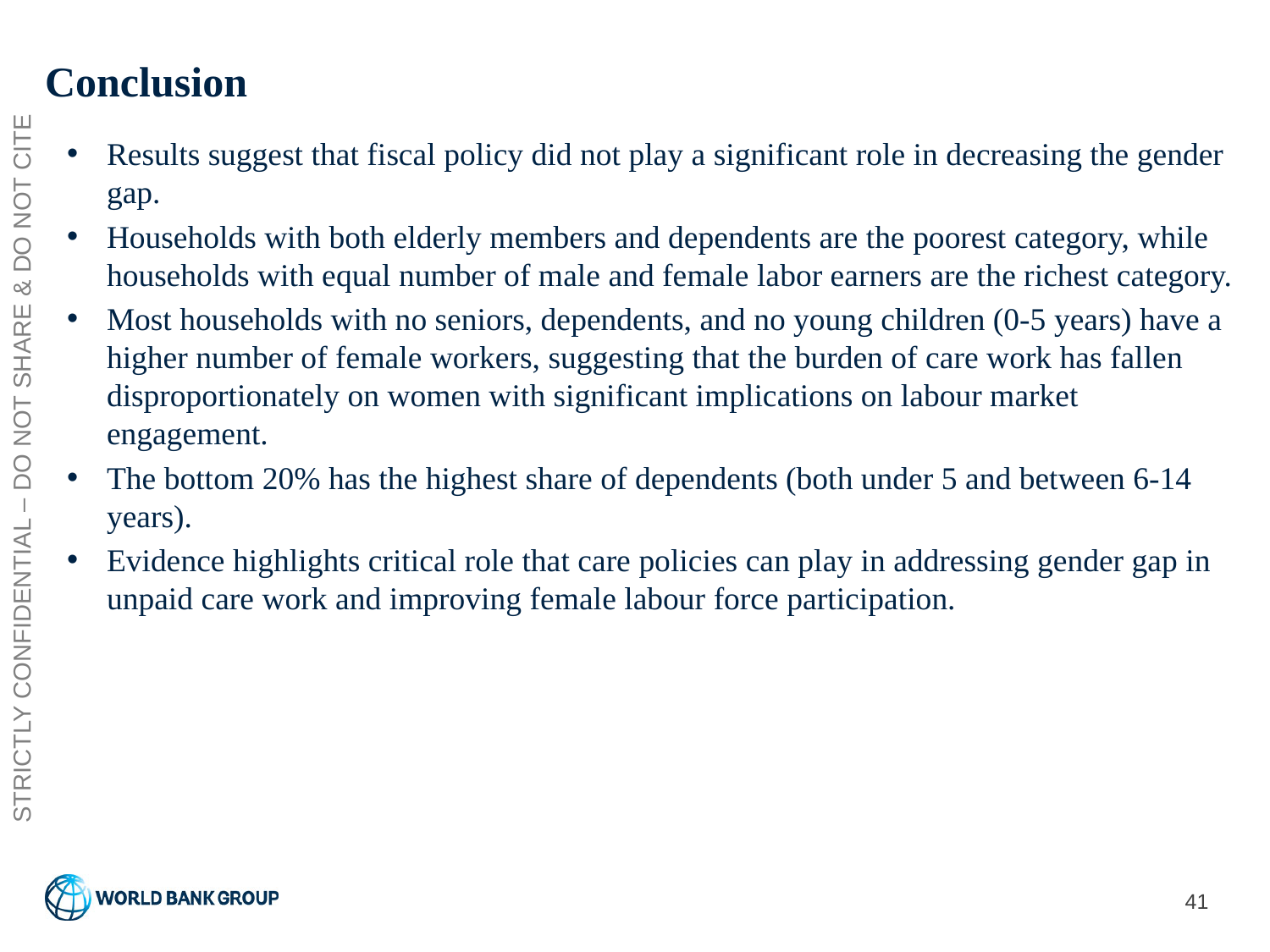

# Conclusion
Results suggest that fiscal policy did not play a significant role in decreasing the gender gap.
Households with both elderly members and dependents are the poorest category, while households with equal number of male and female labor earners are the richest category.
Most households with no seniors, dependents, and no young children (0-5 years) have a higher number of female workers, suggesting that the burden of care work has fallen disproportionately on women with significant implications on labour market engagement.
The bottom 20% has the highest share of dependents (both under 5 and between 6-14 years).
Evidence highlights critical role that care policies can play in addressing gender gap in unpaid care work and improving female labour force participation.

STRICTLY CONFIDENTIAL – DO NOT SHARE & DO NOT CITE
41